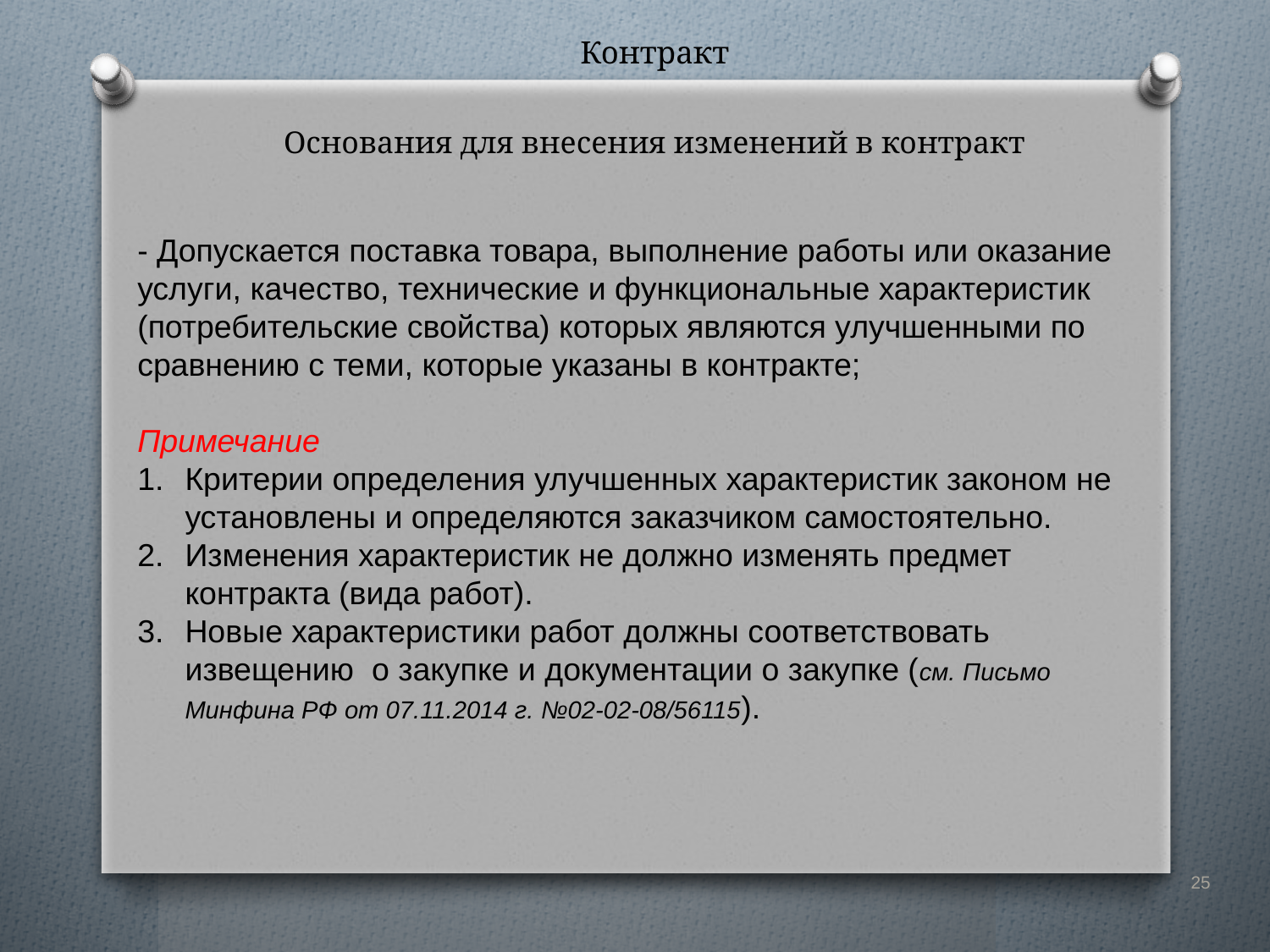

Контракт
Основания для внесения изменений в контракт

- Допускается поставка товара, выполнение работы или оказание услуги, качество, технические и функциональные характеристик (потребительские свойства) которых являются улучшенными по сравнению с теми, которые указаны в контракте;

Примечание
Критерии определения улучшенных характеристик законом не установлены и определяются заказчиком самостоятельно.
Изменения характеристик не должно изменять предмет контракта (вида работ).
Новые характеристики работ должны соответствовать извещению  о закупке и документации о закупке (см. Письмо Минфина РФ от 07.11.2014 г. №02-02-08/56115).
25